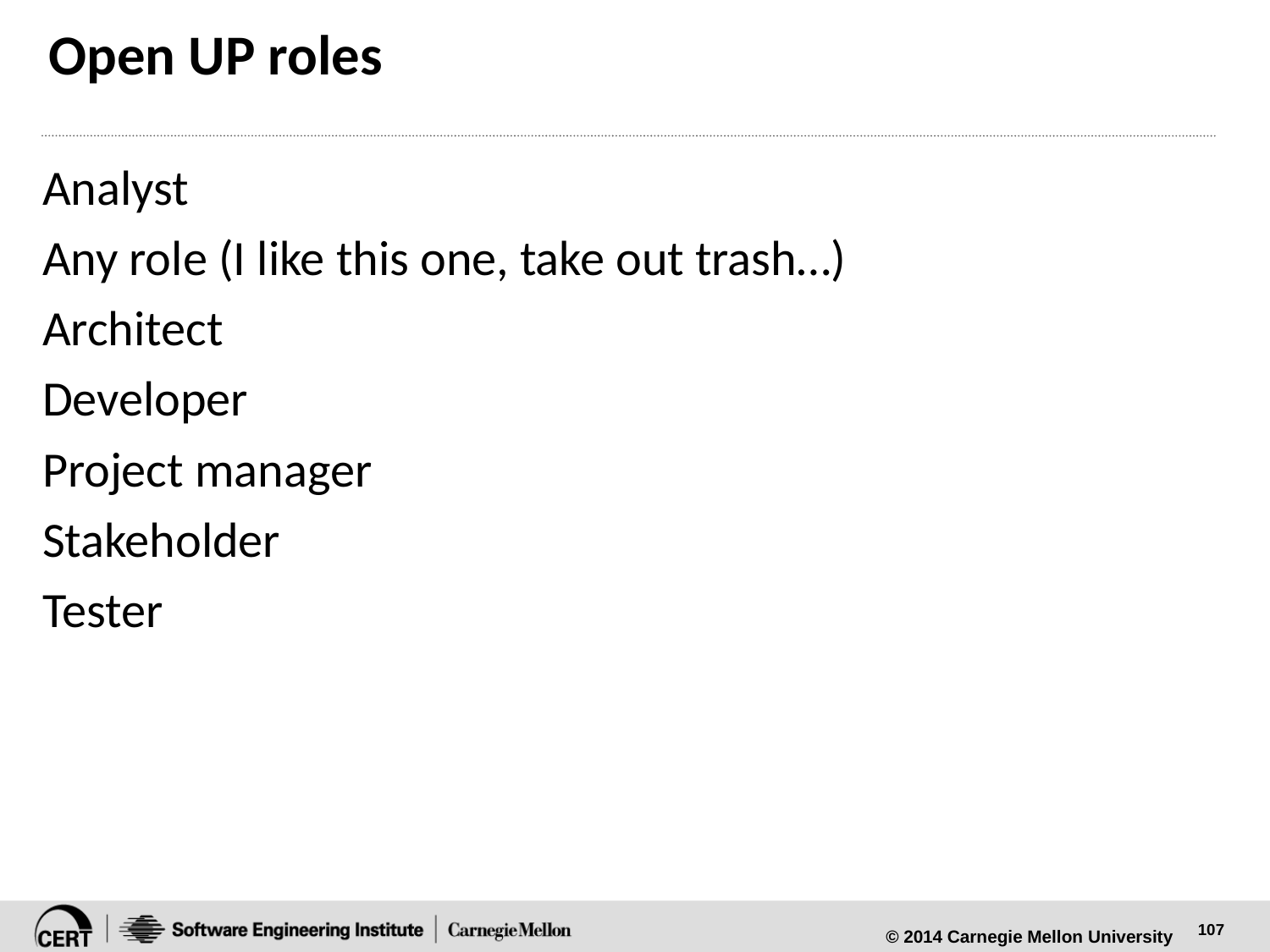

# Open UP roles
Analyst
Any role (I like this one, take out trash…)
Architect
Developer
Project manager
Stakeholder
Tester